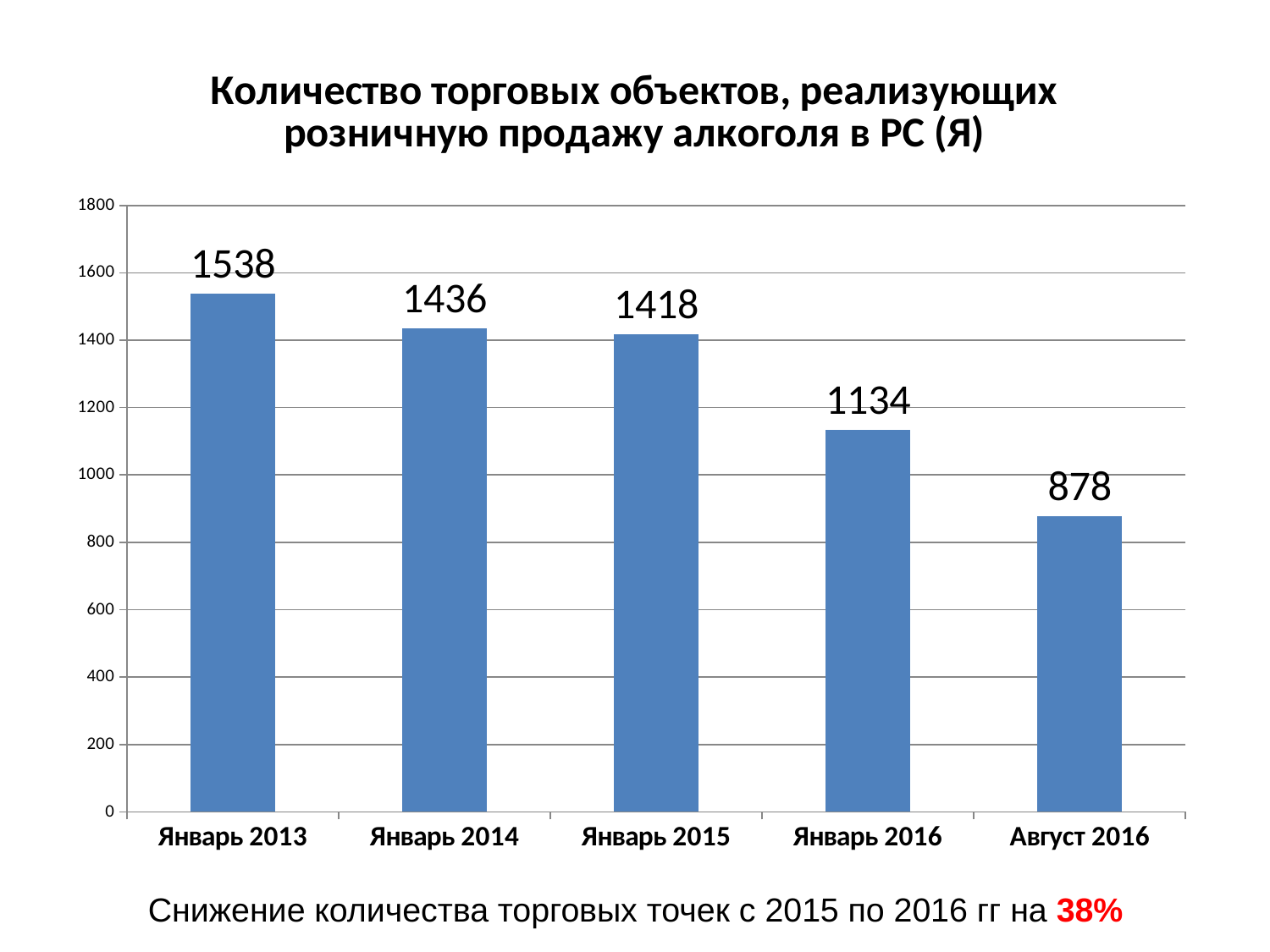

### Chart: Количество торговых объектов, реализующих розничную продажу алкоголя в РС (Я)

| Category | Количество торговых объектов |
|---|---|
| Январь 2013 | 1538.0 |
| Январь 2014 | 1436.0 |
| Январь 2015 | 1418.0 |
| Январь 2016 | 1134.0 |
| Август 2016 | 878.0 |
Снижение количества торговых точек с 2015 по 2016 гг на 38%